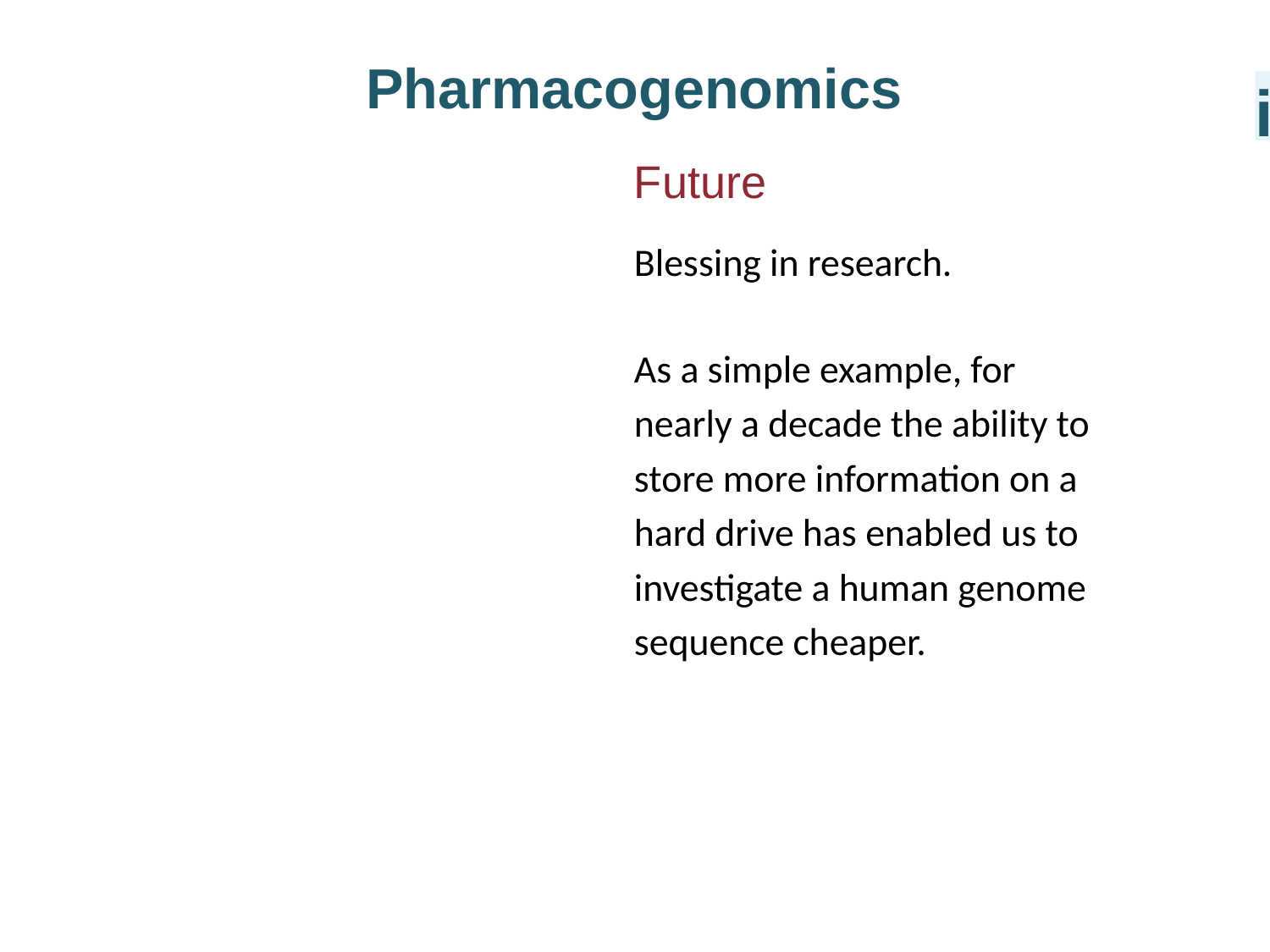

Pharmacogenomics
i
Future
Blessing in research.
As a simple example, for nearly a decade the ability to store more information on a hard drive has enabled us to investigate a human genome sequence cheaper.